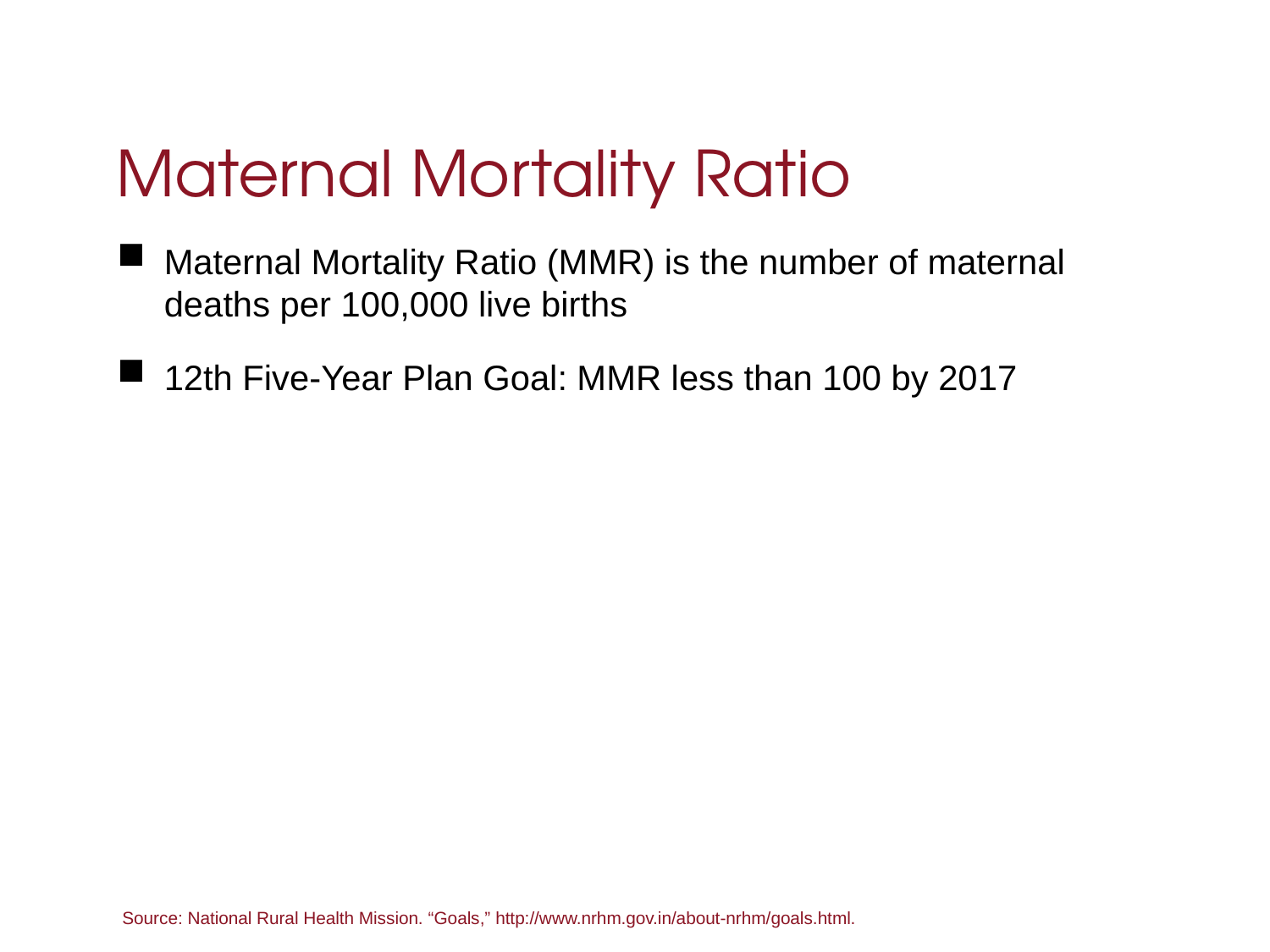

# Maternal Mortality Ratio
Maternal Mortality Ratio (MMR) is the number of maternal deaths per 100,000 live births
12th Five-Year Plan Goal: MMR less than 100 by 2017

Source: National Rural Health Mission. “Goals,” http://www.nrhm.gov.in/about-nrhm/goals.html.